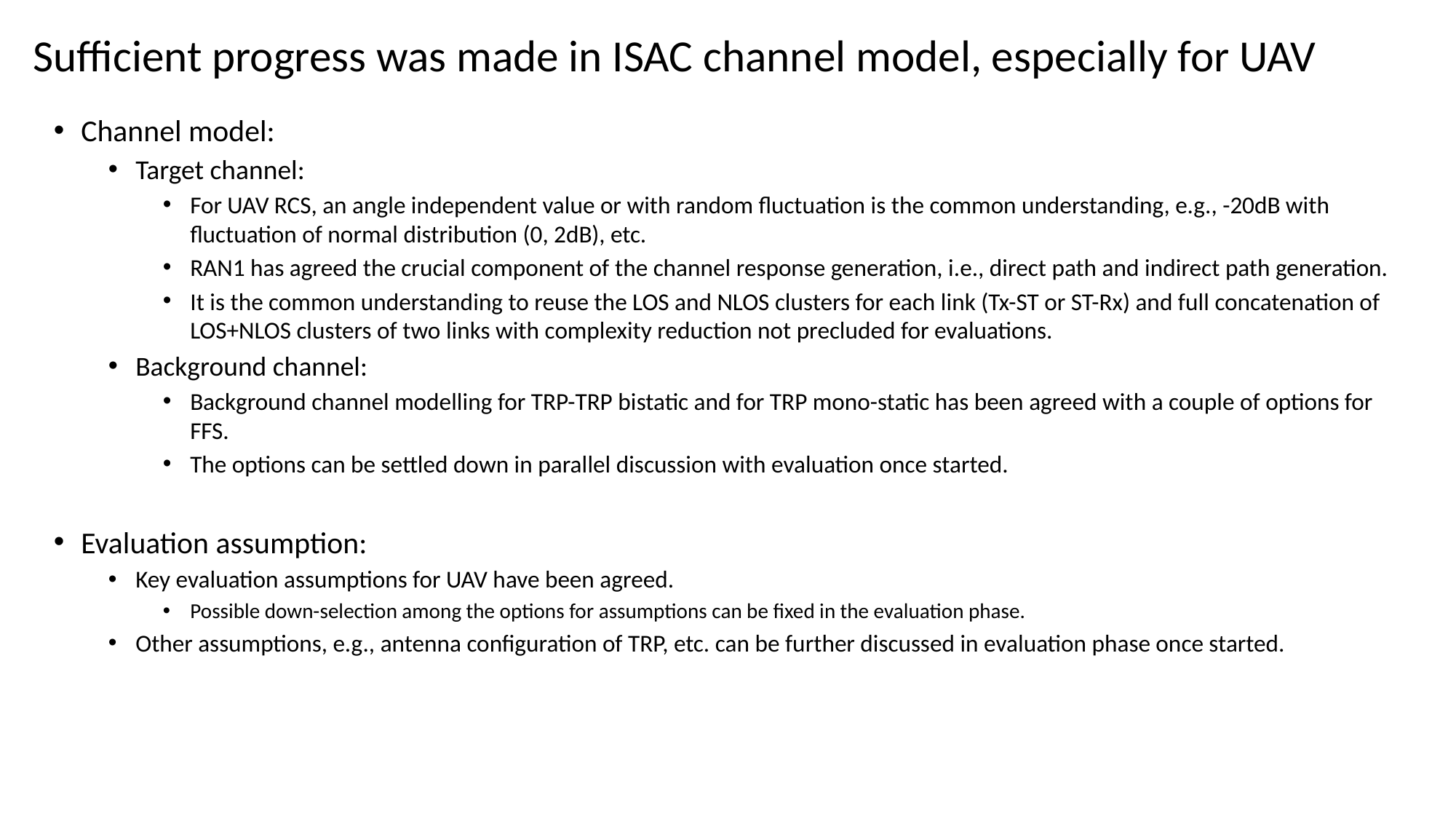

# Sufficient progress was made in ISAC channel model, especially for UAV
Channel model:
Target channel:
For UAV RCS, an angle independent value or with random fluctuation is the common understanding, e.g., -20dB with fluctuation of normal distribution (0, 2dB), etc.
RAN1 has agreed the crucial component of the channel response generation, i.e., direct path and indirect path generation.
It is the common understanding to reuse the LOS and NLOS clusters for each link (Tx-ST or ST-Rx) and full concatenation of LOS+NLOS clusters of two links with complexity reduction not precluded for evaluations.
Background channel:
Background channel modelling for TRP-TRP bistatic and for TRP mono-static has been agreed with a couple of options for FFS.
The options can be settled down in parallel discussion with evaluation once started.

Evaluation assumption:
Key evaluation assumptions for UAV have been agreed.
Possible down-selection among the options for assumptions can be fixed in the evaluation phase.
Other assumptions, e.g., antenna configuration of TRP, etc. can be further discussed in evaluation phase once started.